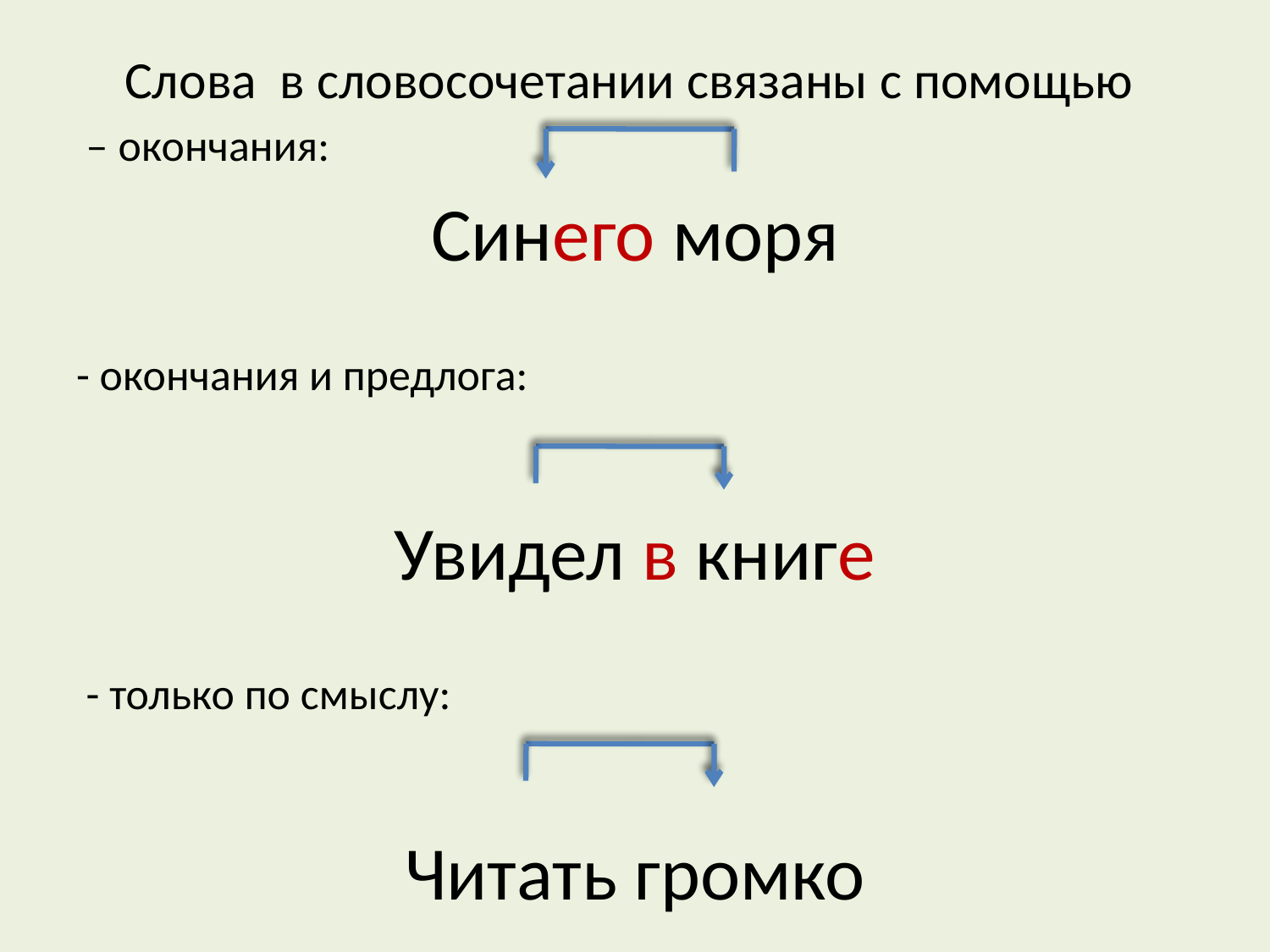

Слова  в словосочетании связаны с помощью
 – окончания:
Синего моря

- окончания и предлога:

Увидел в книге

 - только по смыслу:

Читать громко